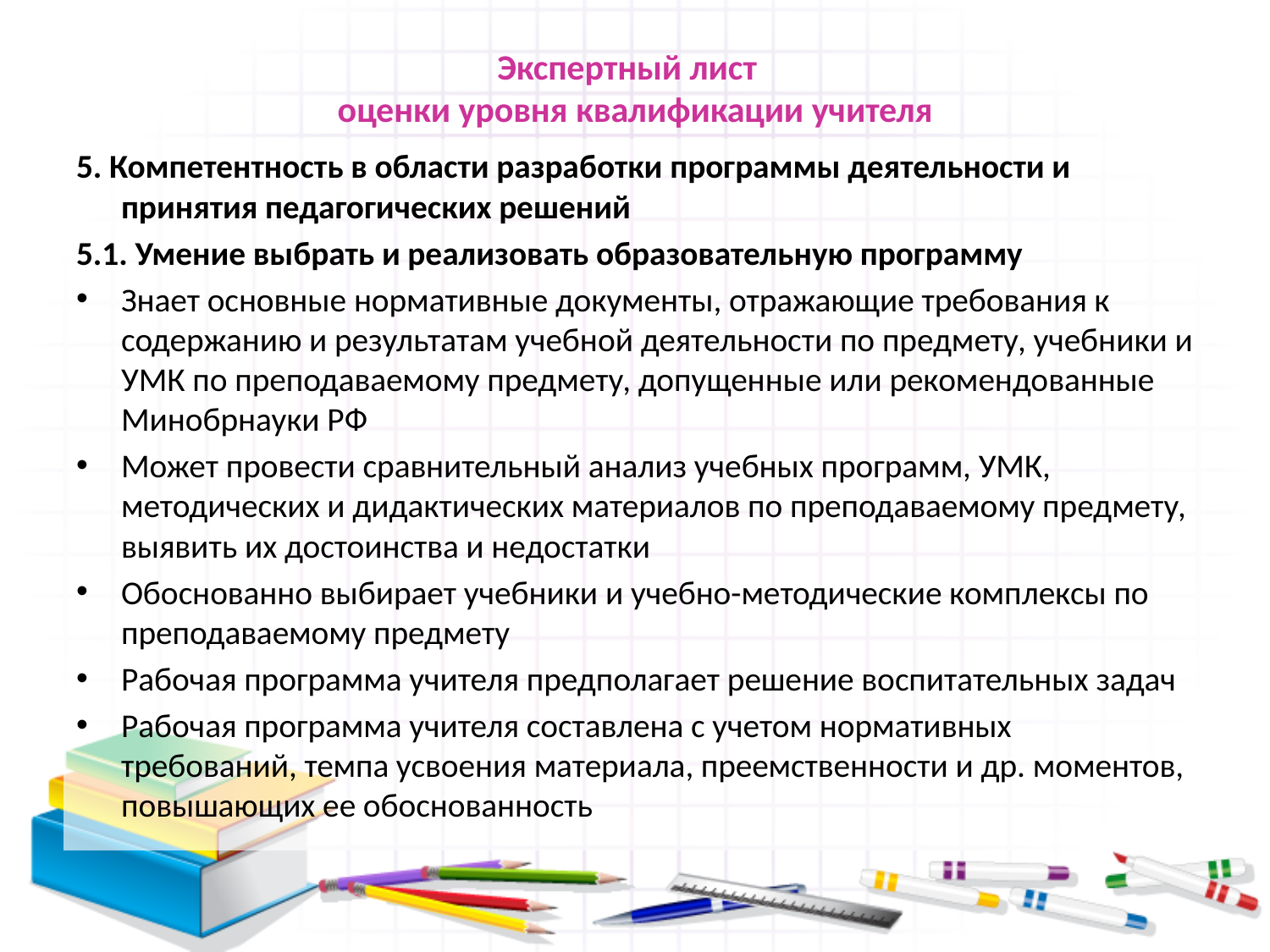

# Экспертный лист оценки уровня квалификации учителя
5. Компетентность в области разработки программы деятельности и принятия педагогических решений
5.1. Умение выбрать и реализовать образовательную программу
Знает основные нормативные документы, отражающие требования к содержанию и результатам учебной деятельности по предмету, учебники и УМК по преподаваемому предмету, допущенные или рекомендованные Минобрнауки РФ
Может провести сравнительный анализ учебных программ, УМК,  методических и дидактических материалов по преподаваемому предмету, выявить их достоинства и недостатки
Обоснованно выбирает учебники и учебно-методические комплексы по преподаваемому предмету
Рабочая программа учителя предполагает решение воспитательных задач
Рабочая программа учителя составлена с учетом нормативных требований, темпа усвоения материала, преемственности и др. моментов, повышающих ее обоснованность